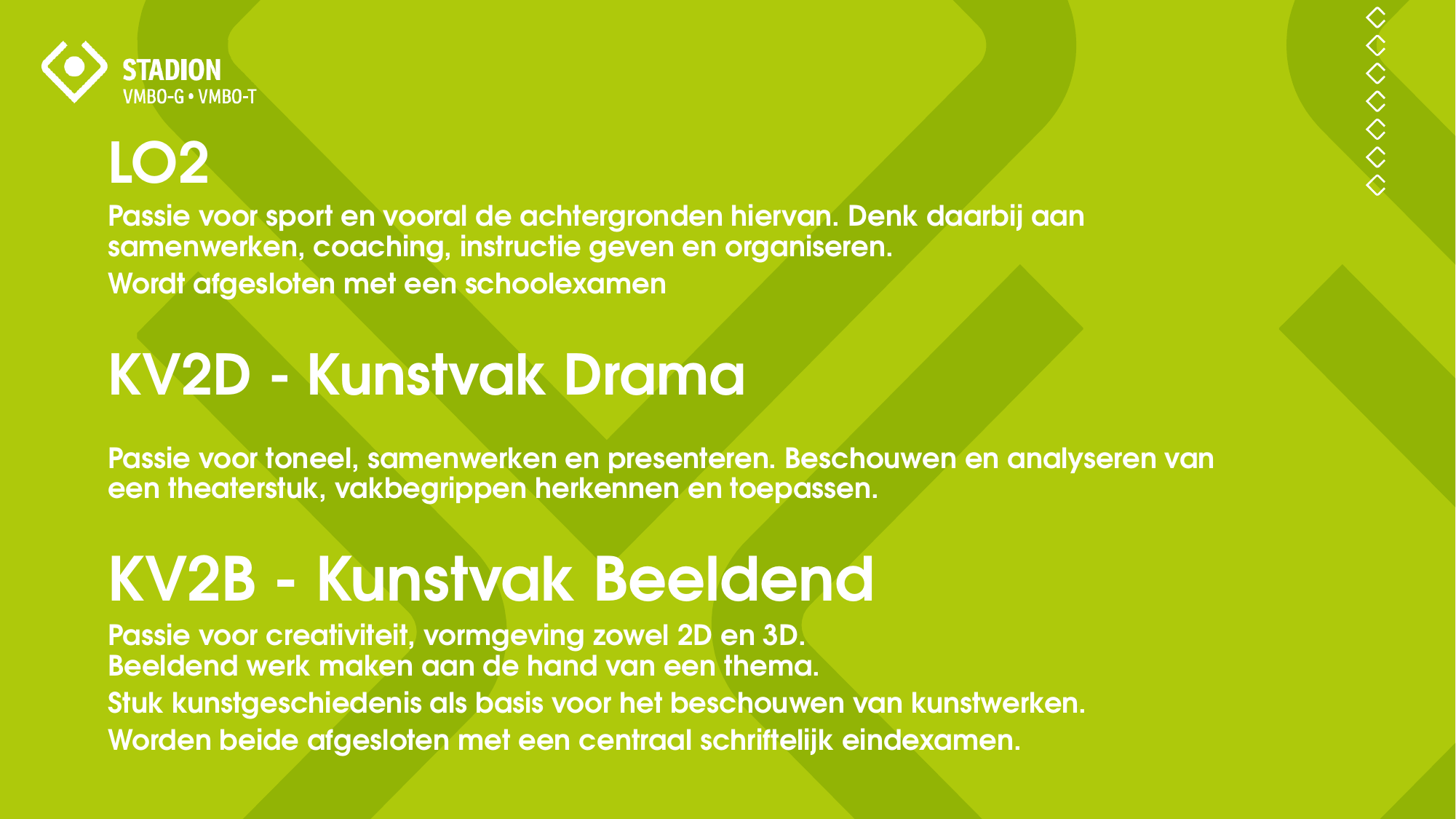

LO2
Passie voor sport en vooral de achtergronden hiervan. Denk daarbij aan samenwerken, coaching, instructie geven en organiseren.
Wordt afgesloten met een schoolexamen

KV2D - Kunstvak Drama
Passie voor toneel, samenwerken en presenteren. Beschouwen en analyseren van een theaterstuk, vakbegrippen herkennen en toepassen.

KV2B - Kunstvak Beeldend
Passie voor creativiteit, vormgeving zowel 2D en 3D.
Beeldend werk maken aan de hand van een thema.
Stuk kunstgeschiedenis als basis voor het beschouwen van kunstwerken.
Worden beide afgesloten met een centraal schriftelijk eindexamen.